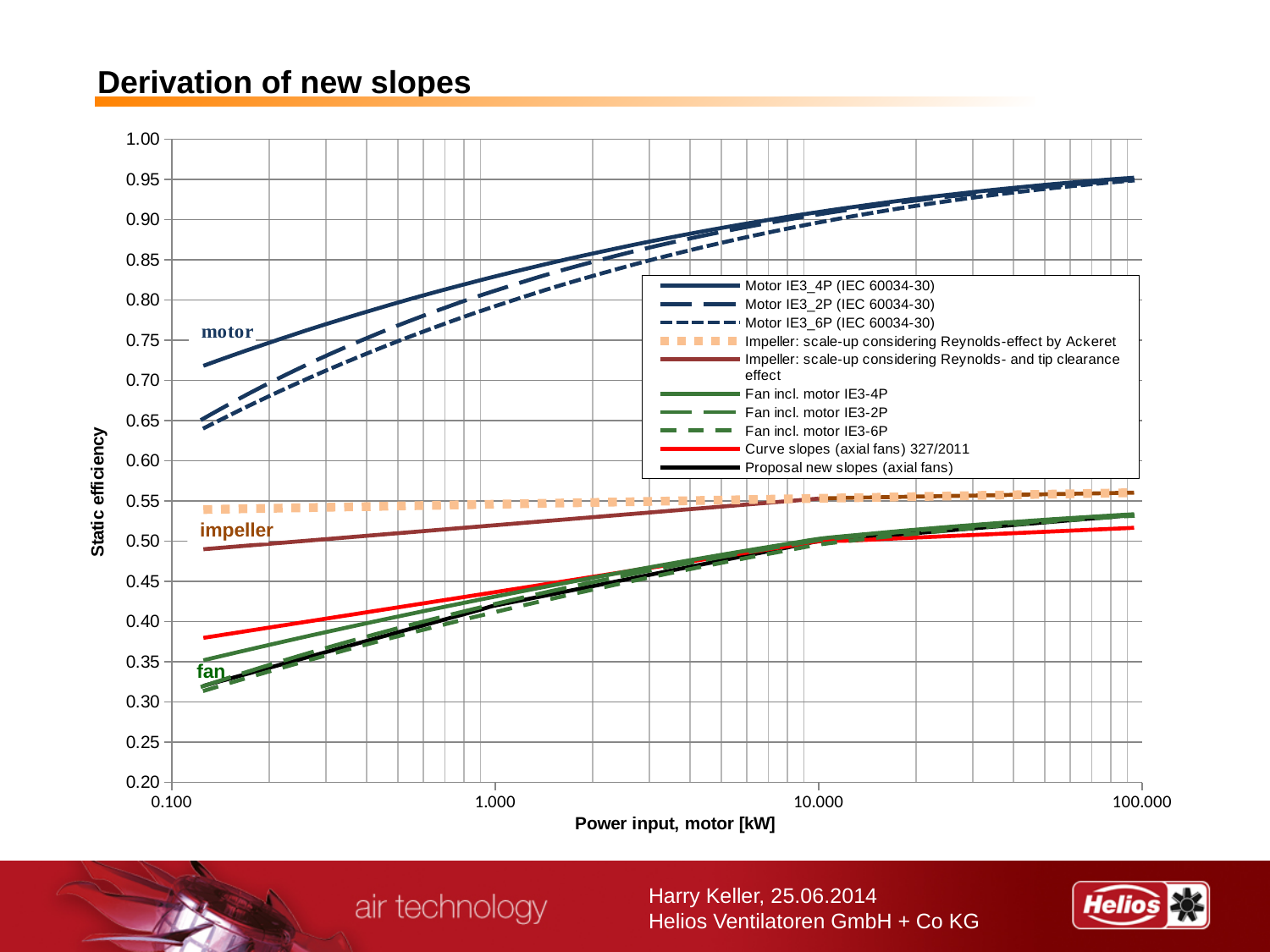

Derivation of new slopes

### Chart

| Category | Motor IE3_4P (IEC 60034-30) | Motor IE3_2P (IEC 60034-30) | Motor IE3_6P (IEC 60034-30) | Impeller: scale-up considering Reynolds-effect by Ackeret | Impeller: scale-up considering Reynolds- and tip clearance effect |  |  |  |  |  |  |
|---|---|---|---|---|---|---|---|---|---|---|---|